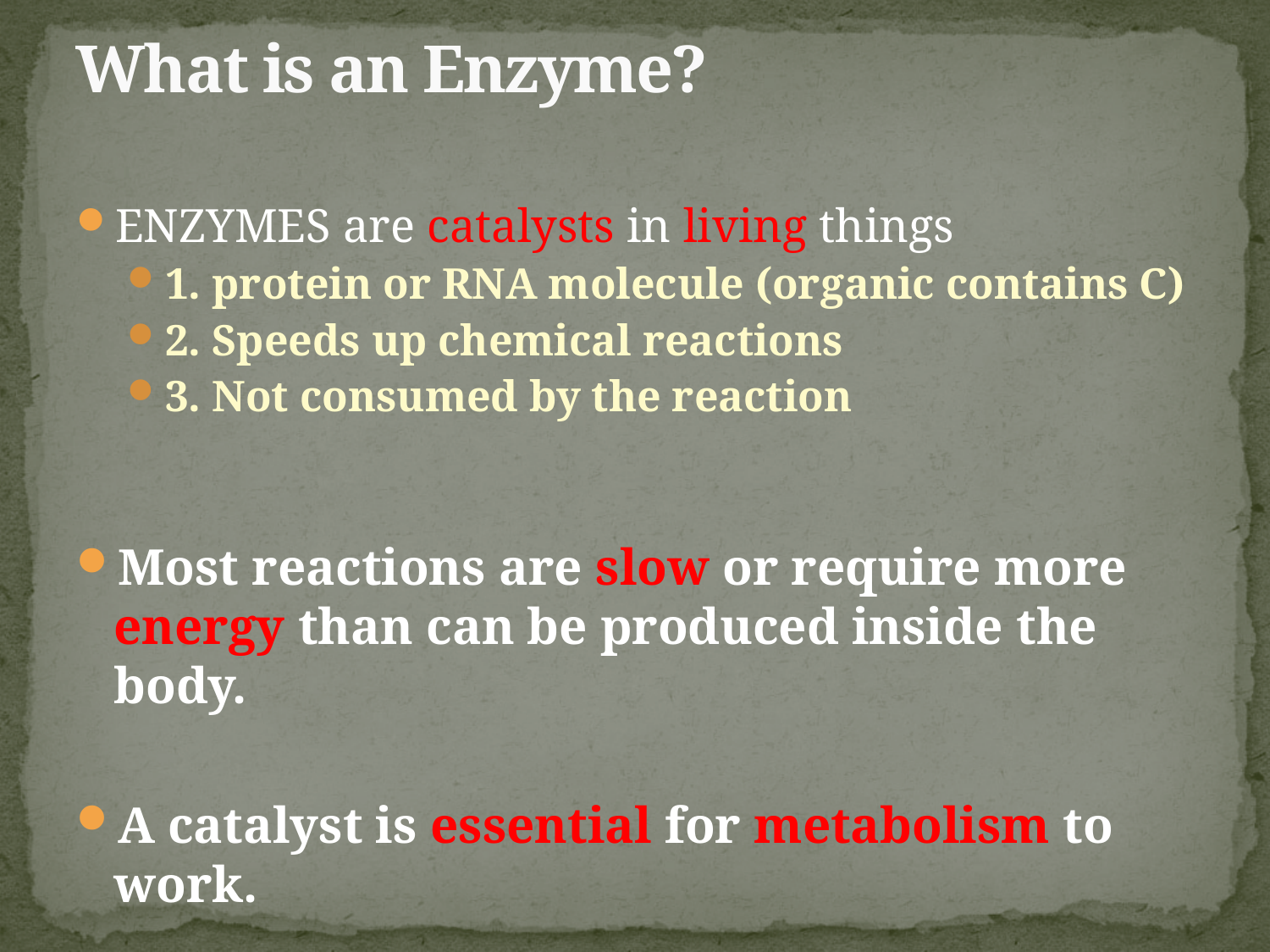

# What is an Enzyme?
ENZYMES are catalysts in living things
1. protein or RNA molecule (organic contains C)
2. Speeds up chemical reactions
3. Not consumed by the reaction

Most reactions are slow or require more energy than can be produced inside the body.

A catalyst is essential for metabolism to work.